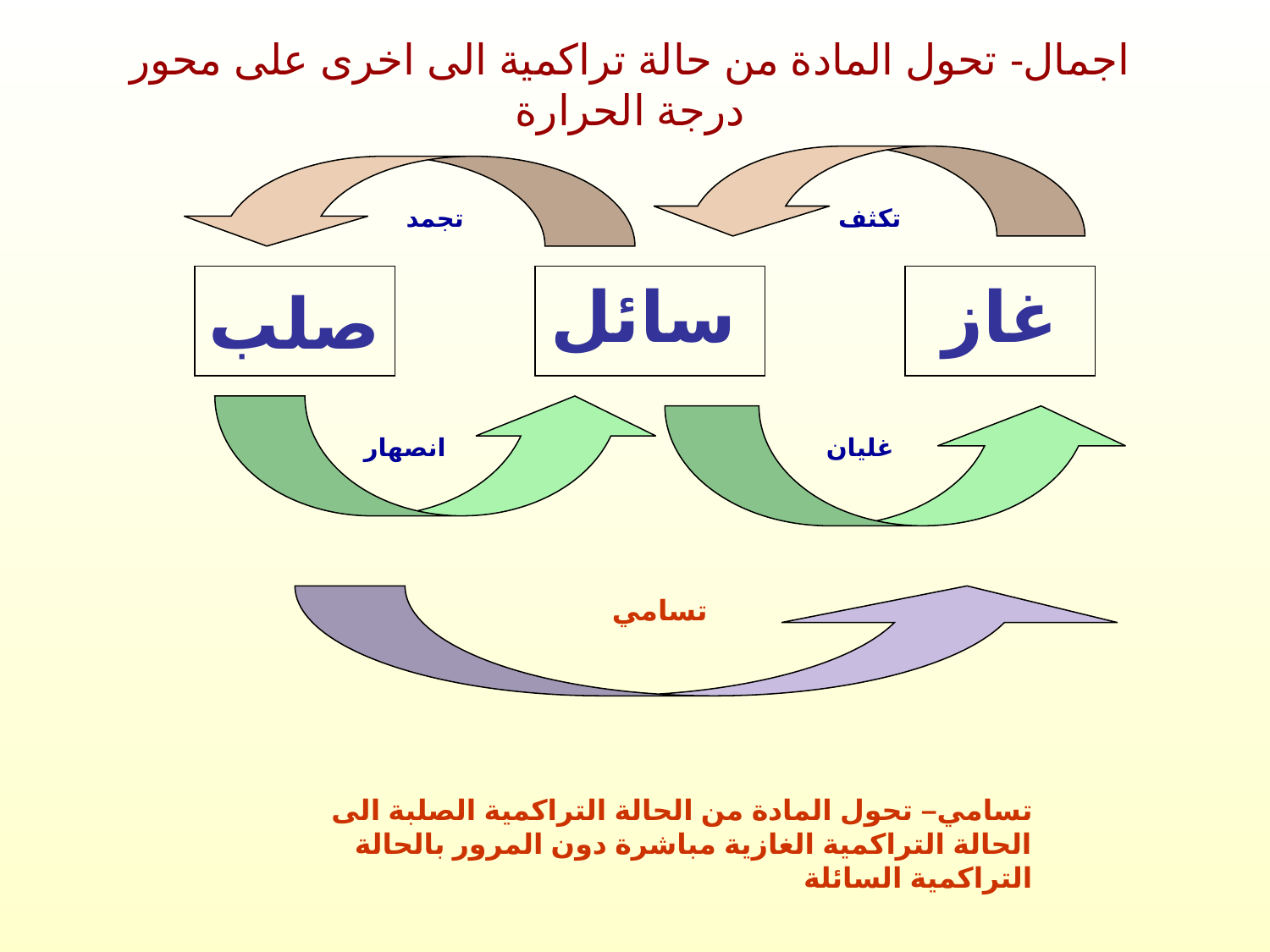

اجمال- تحول المادة من حالة تراكمية الى اخرى على محور درجة الحرارة

تجمد
تكثف
صلب

سائل
غاز

انصهار
غليان

تسامي
تسامي– تحول المادة من الحالة التراكمية الصلبة الى الحالة التراكمية الغازية مباشرة دون المرور بالحالة التراكمية السائلة